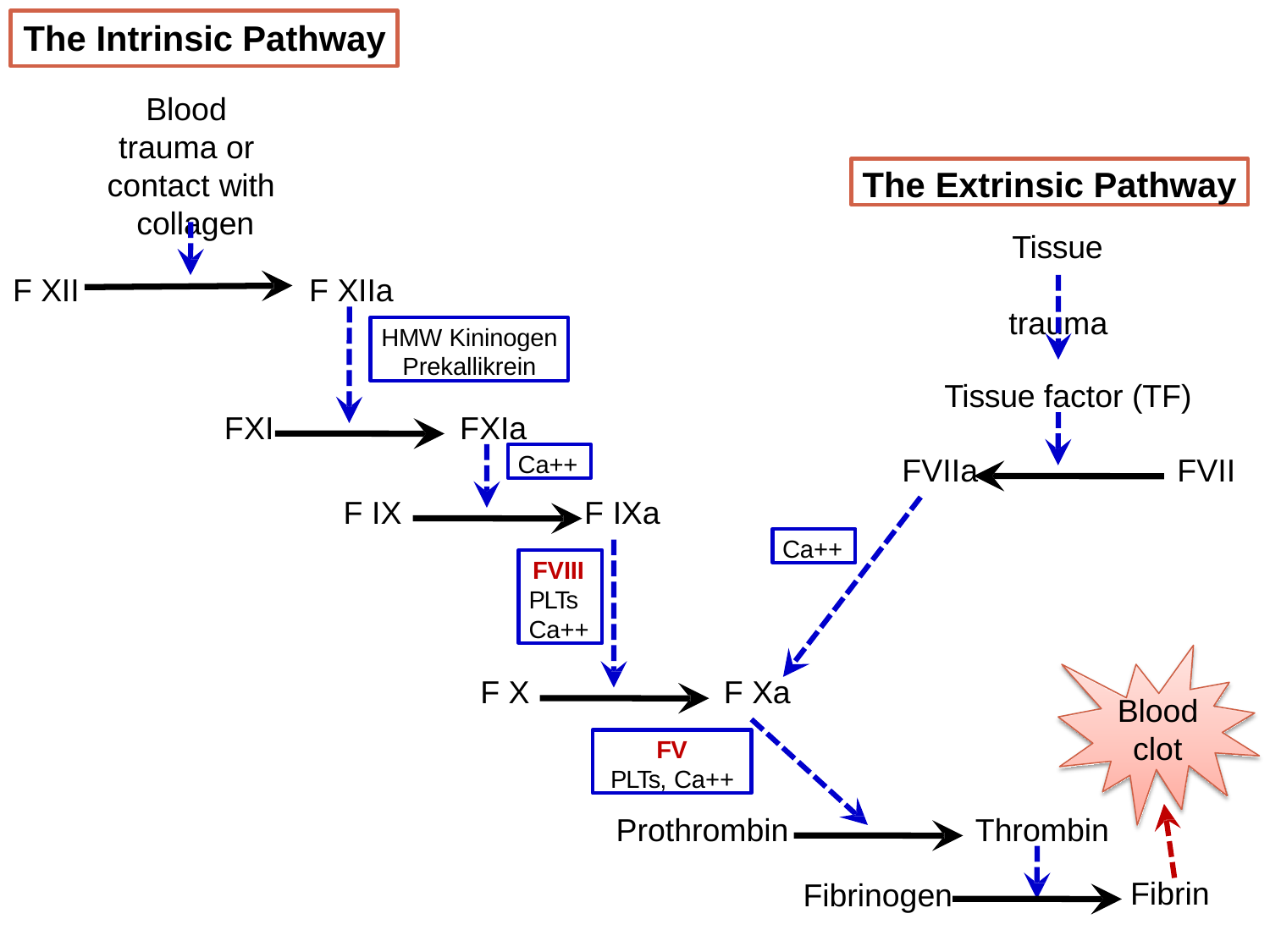

# The Intrinsic Pathway
Blood  trauma or  contact with  collagen
The Extrinsic Pathway

Tissue  trauma
F XII
F XIIa

HMW Kininogen
Prekallikrein
Tissue factor (TF)
FXI
FXIa

Ca++
FVIIa
FVII

F IX
F IXa

Ca++

FVIII  PLTs  Ca++

F X
F Xa

Blood
clot

FV
PLTs, Ca++

Prothrombin
Thrombin

Fibrin
Fibrinogen